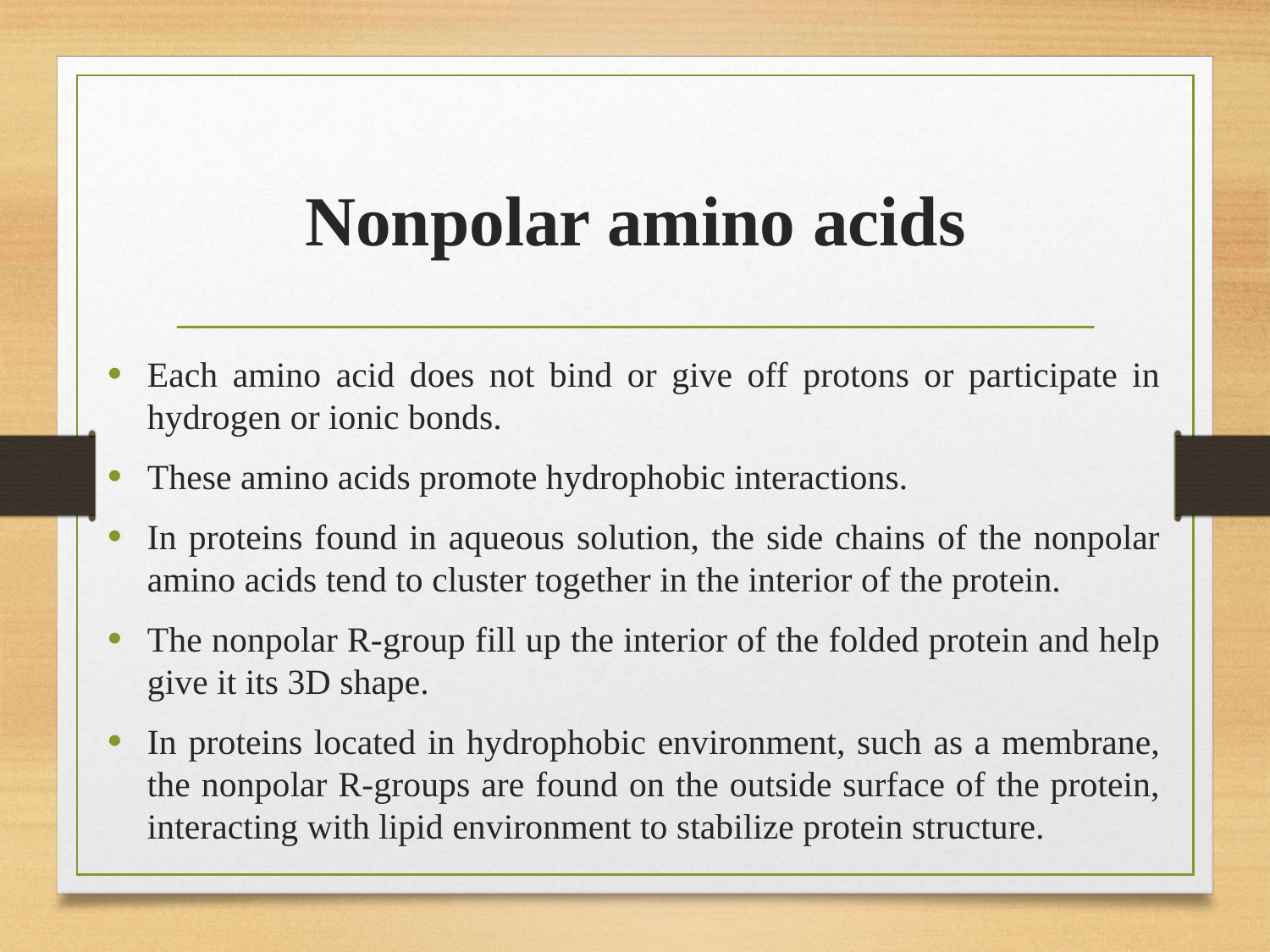

# Nonpolar amino acids
Each amino acid does not bind or give off protons or participate in hydrogen or ionic bonds.
These amino acids promote hydrophobic interactions.
In proteins found in aqueous solution, the side chains of the nonpolar amino acids tend to cluster together in the interior of the protein.
The nonpolar R-group fill up the interior of the folded protein and help give it its 3D shape.
In proteins located in hydrophobic environment, such as a membrane, the nonpolar R-groups are found on the outside surface of the protein, interacting with lipid environment to stabilize protein structure.